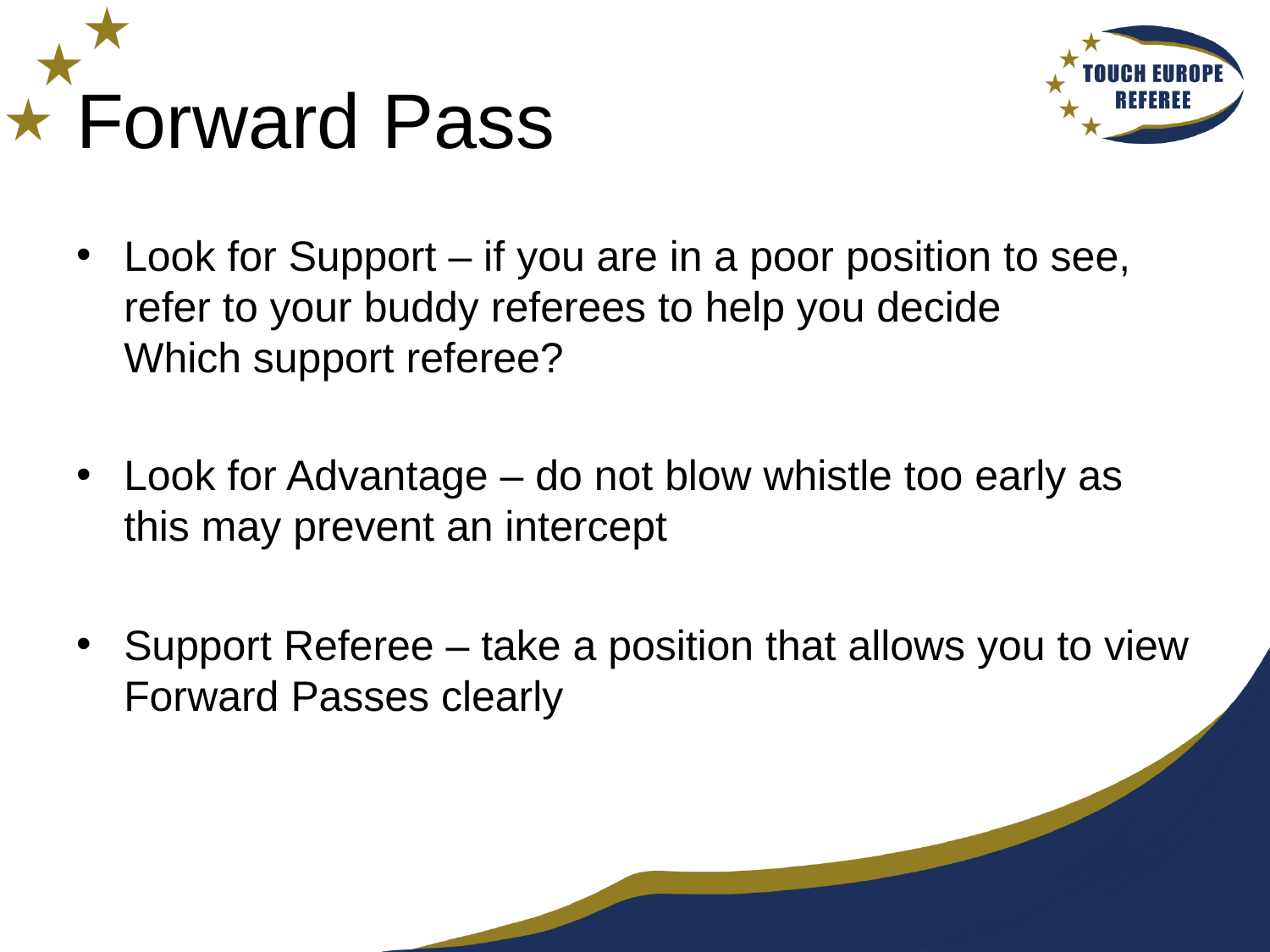

# Forward Pass
Look for Support – if you are in a poor position to see, refer to your buddy referees to help you decide
Which support referee?

Look for Advantage – do not blow whistle too early as this may prevent an intercept

Support Referee – take a position that allows you to view Forward Passes clearly